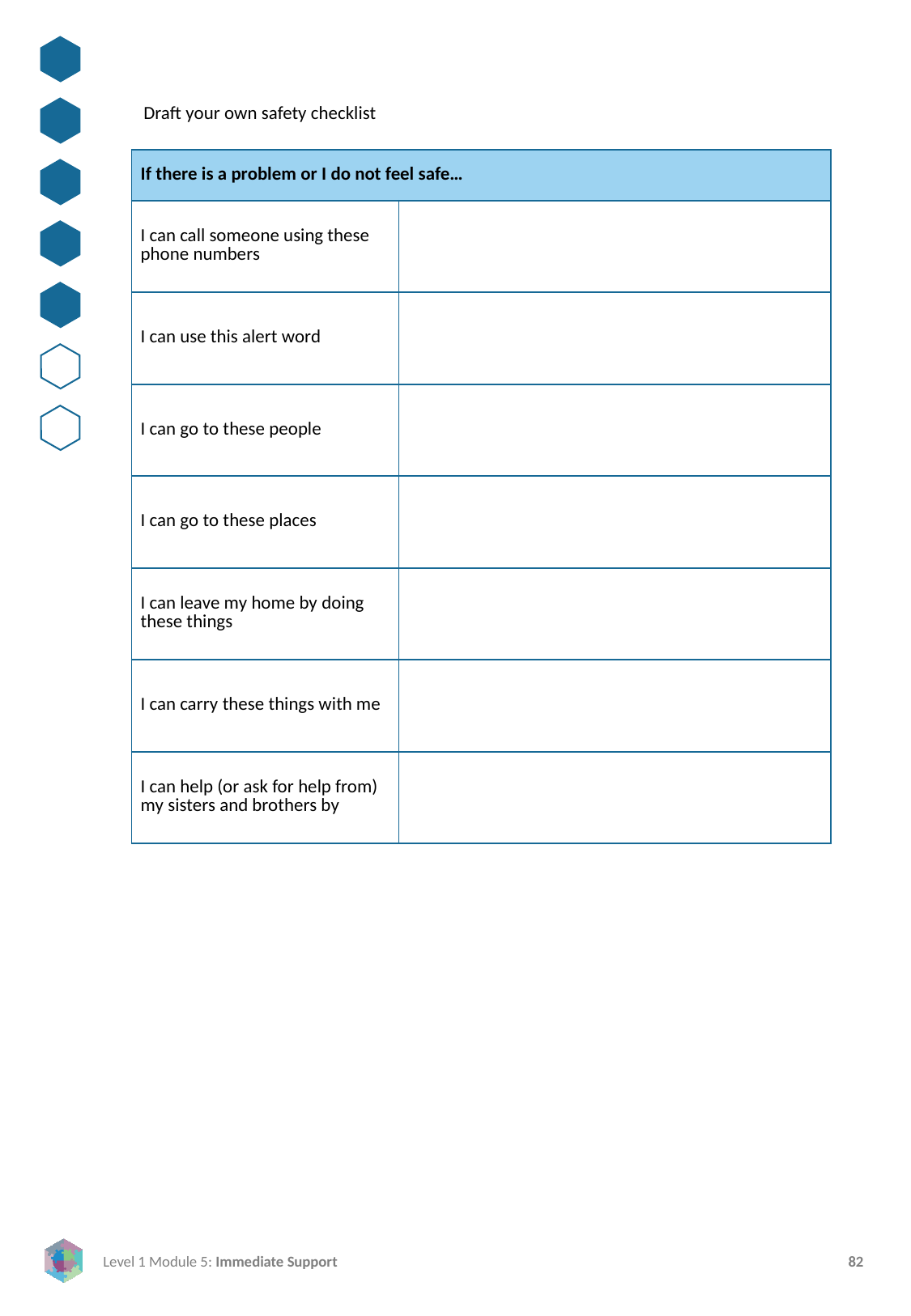

Draft your own safety checklist

| If there is a problem or I do not feel safe… |  |
| --- | --- |
| I can call someone using these phone numbers |  |
| I can use this alert word |  |
| I can go to these people |  |
| I can go to these places |  |
| I can leave my home by doing these things |  |
| I can carry these things with me |  |
| I can help (or ask for help from) my sisters and brothers by |  |